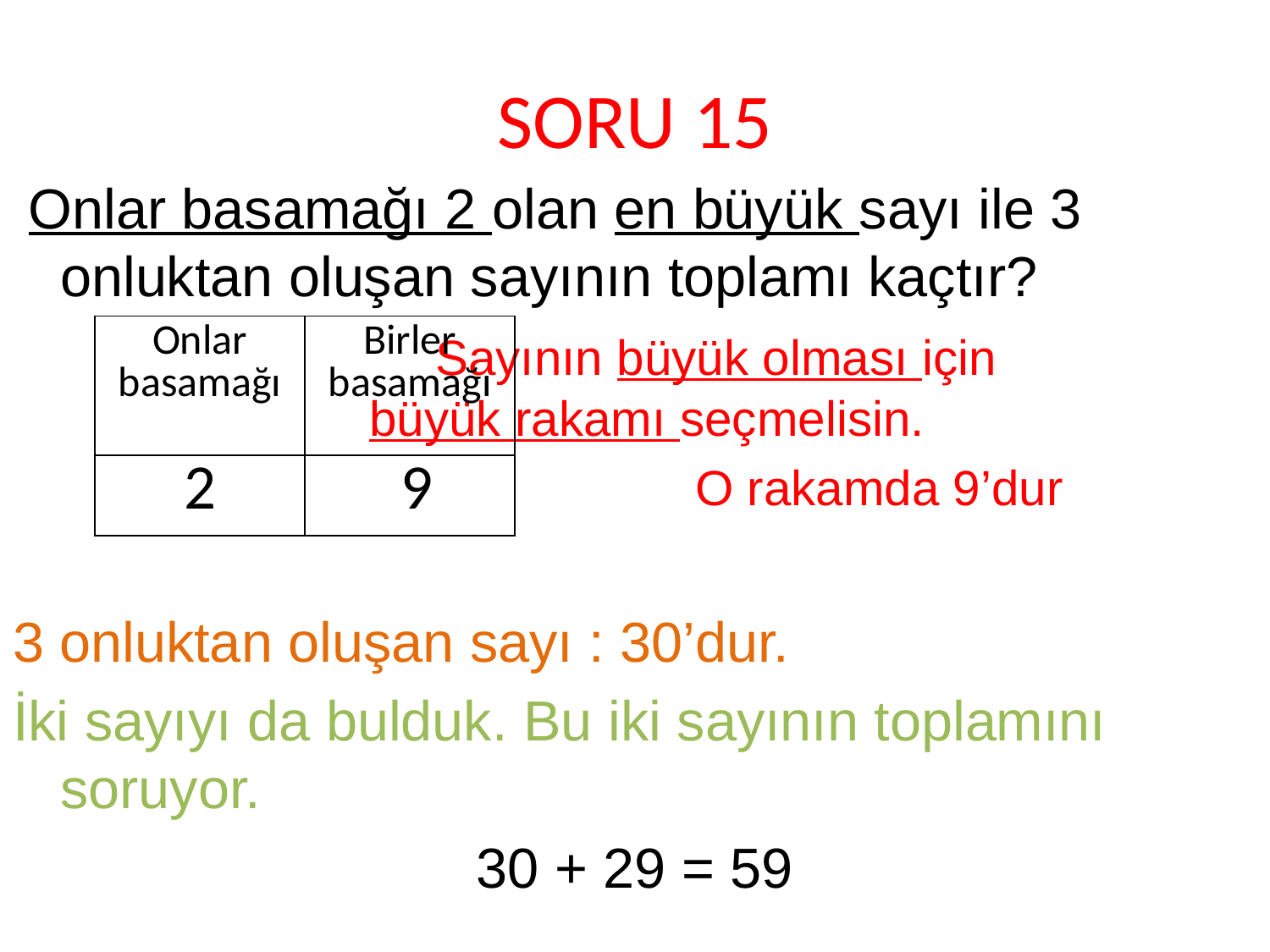

# SORU 15
 Onlar basamağı 2 olan en büyük sayı ile 3 onluktan oluşan sayının toplamı kaçtır?
                           Sayının büyük olması için    				    büyük rakamı seçmelisin.
						O rakamda 9’dur

3 onluktan oluşan sayı : 30’dur.
İki sayıyı da bulduk. Bu iki sayının toplamını soruyor.
30 + 29 = 59

| Onlar basamağı | Birler basamağı |
| --- | --- |
| 2 | 9 |